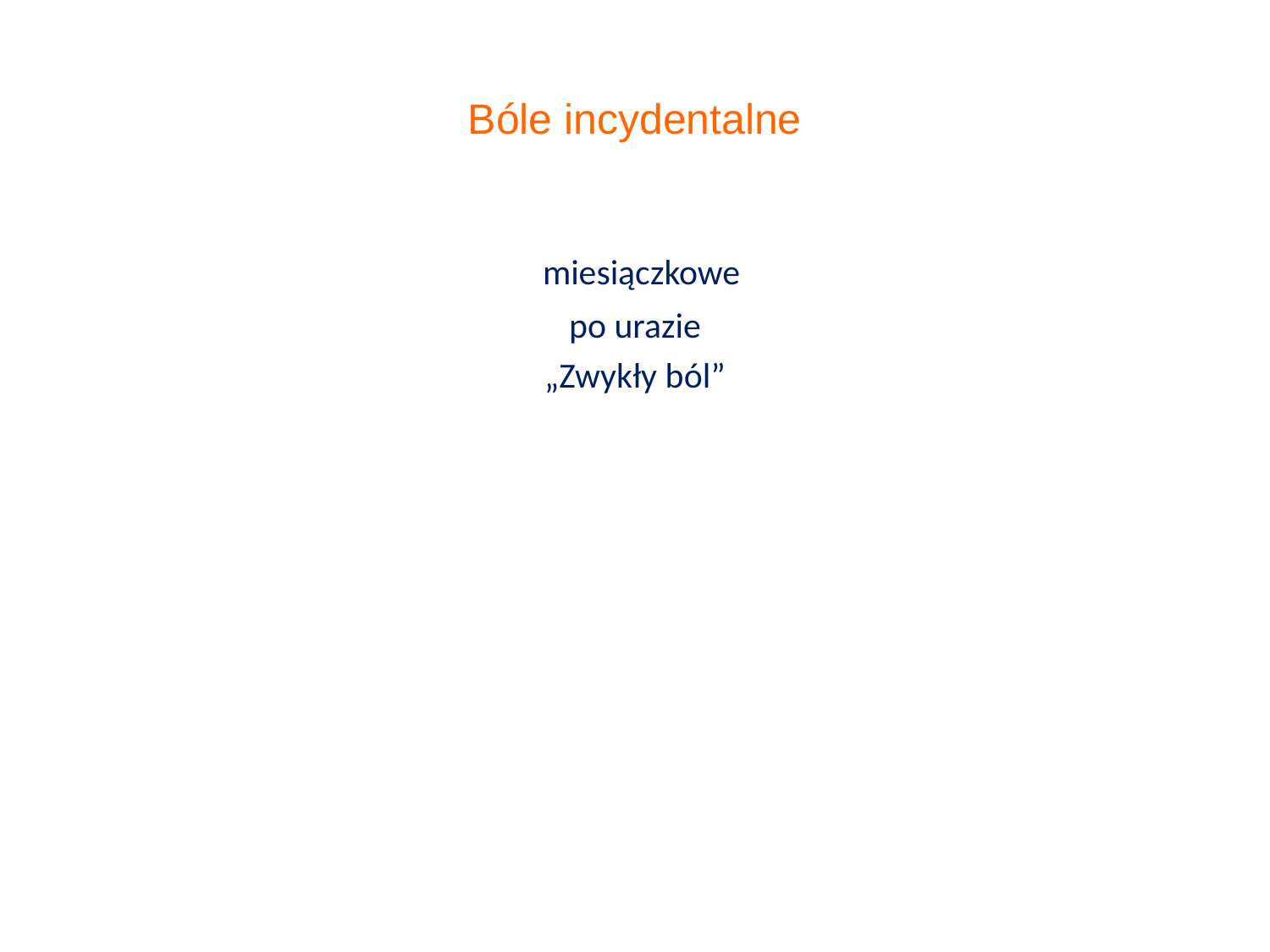

# Bóle incydentalne
 miesiączkowe
 po urazie
„Zwykły ból”